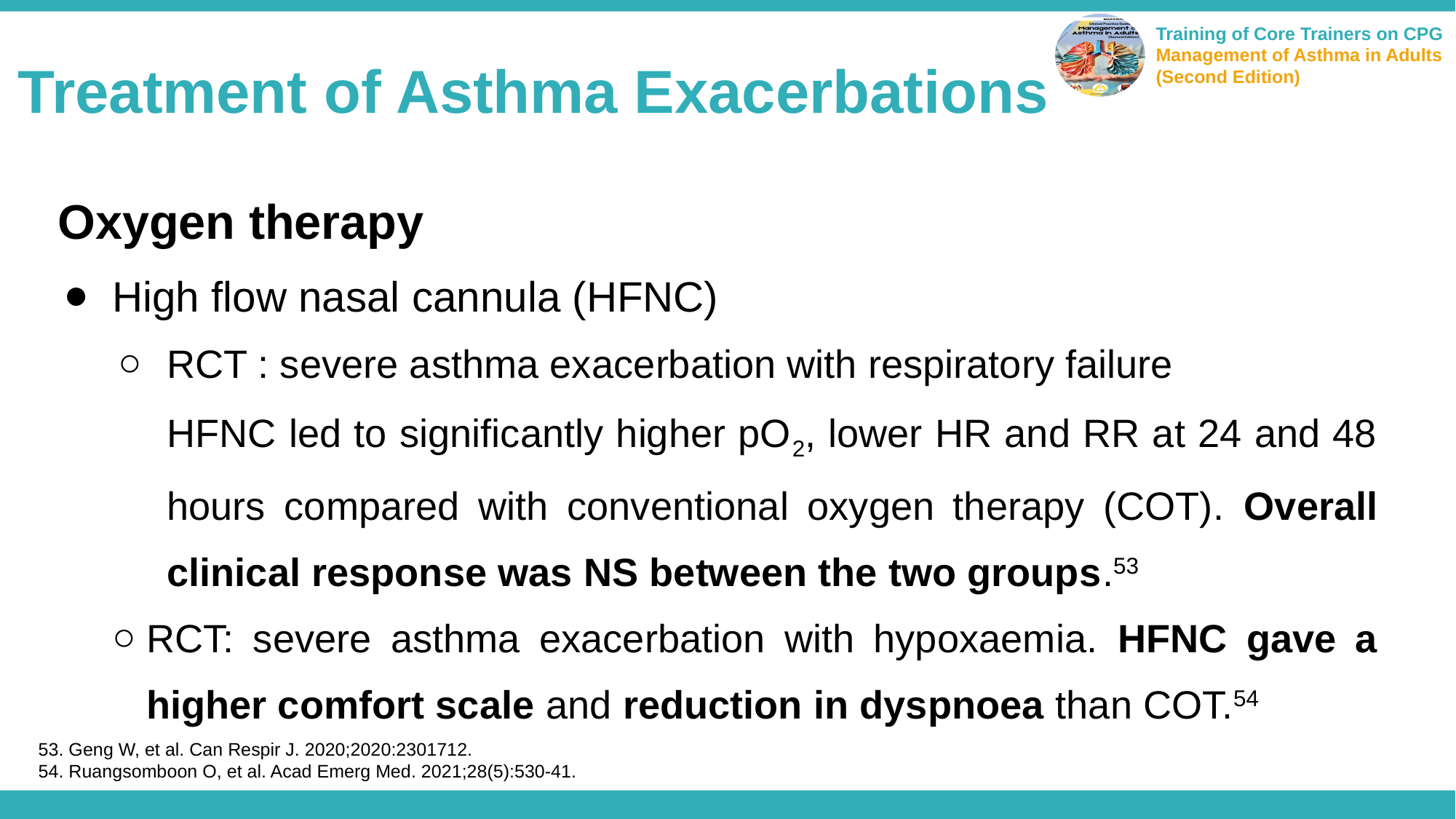

Treatment of Asthma Exacerbations
Oxygen therapy
High flow nasal cannula (HFNC)
RCT : severe asthma exacerbation with respiratory failure
HFNC led to significantly higher pO2, lower HR and RR at 24 and 48 hours compared with conventional oxygen therapy (COT). Overall clinical response was NS between the two groups.53
RCT: severe asthma exacerbation with hypoxaemia. HFNC gave a higher comfort scale and reduction in dyspnoea than COT.54
53. Geng W, et al. Can Respir J. 2020;2020:2301712.
54. Ruangsomboon O, et al. Acad Emerg Med. 2021;28(5):530-41.